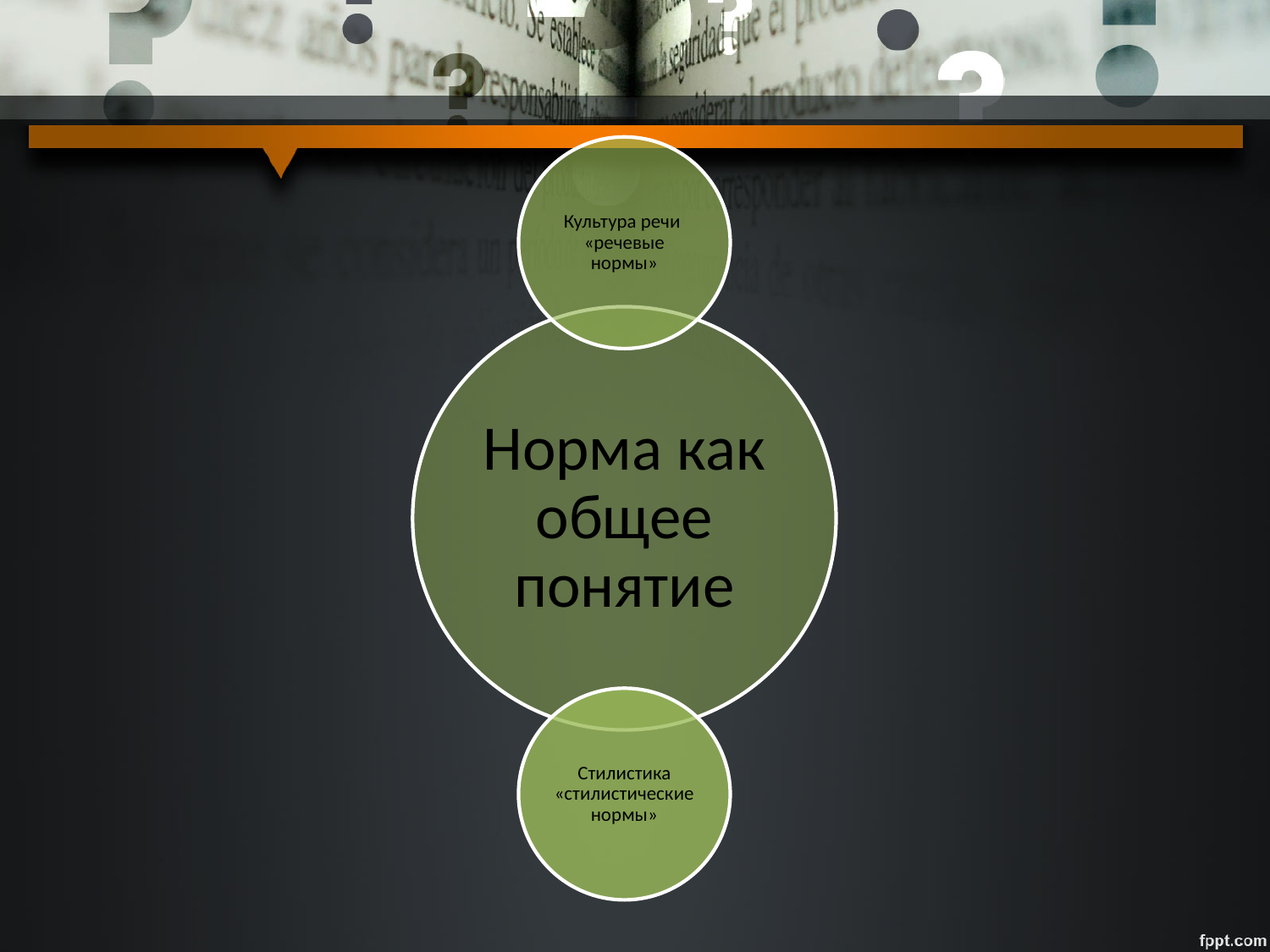

Норма как общее понятие
Культура речи  «речевые нормы»
Стилистика «стилистические нормы»
#